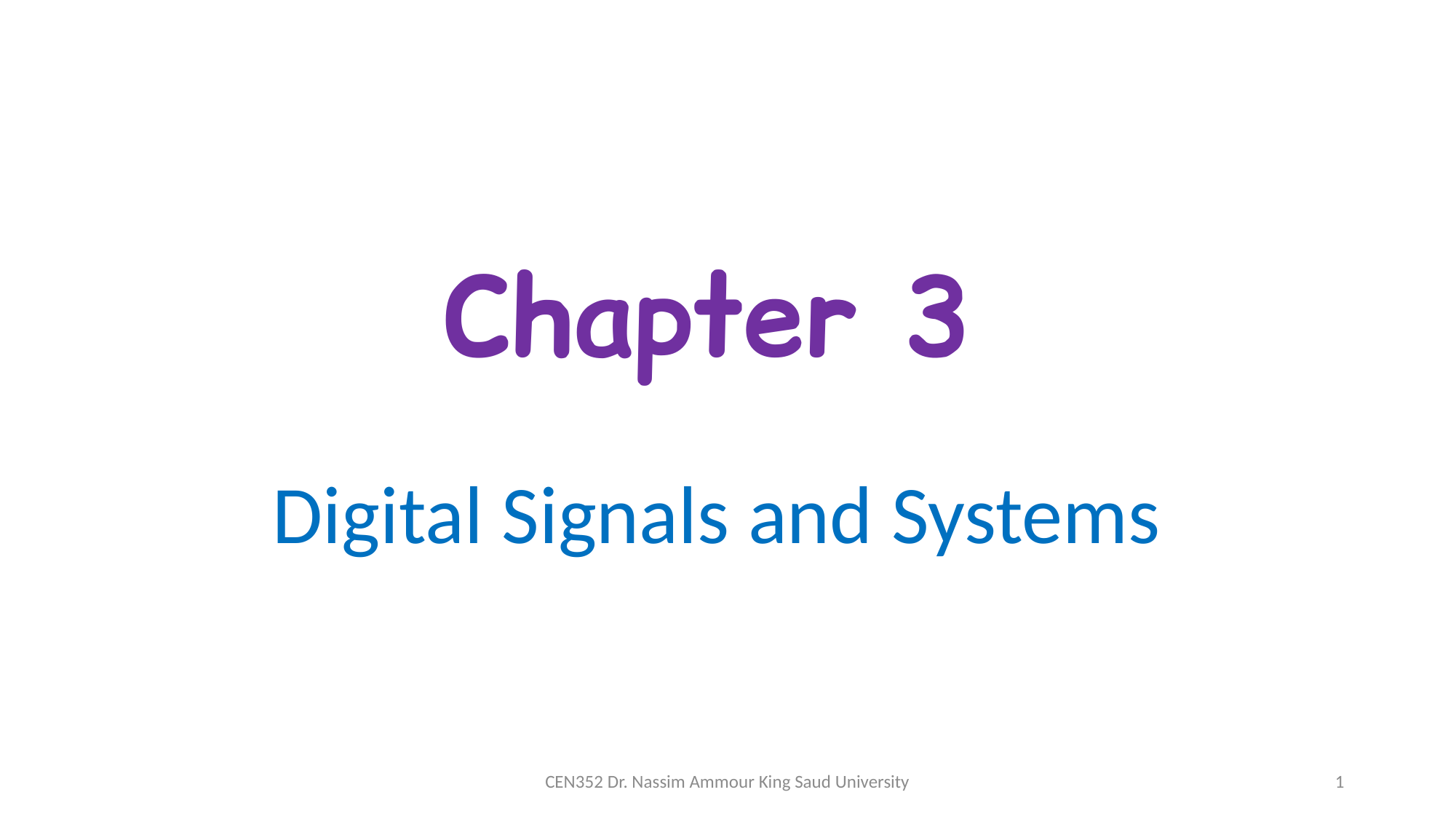

Chapter 3
Digital Signals and Systems
CEN352 Dr. Nassim Ammour King Saud University
1